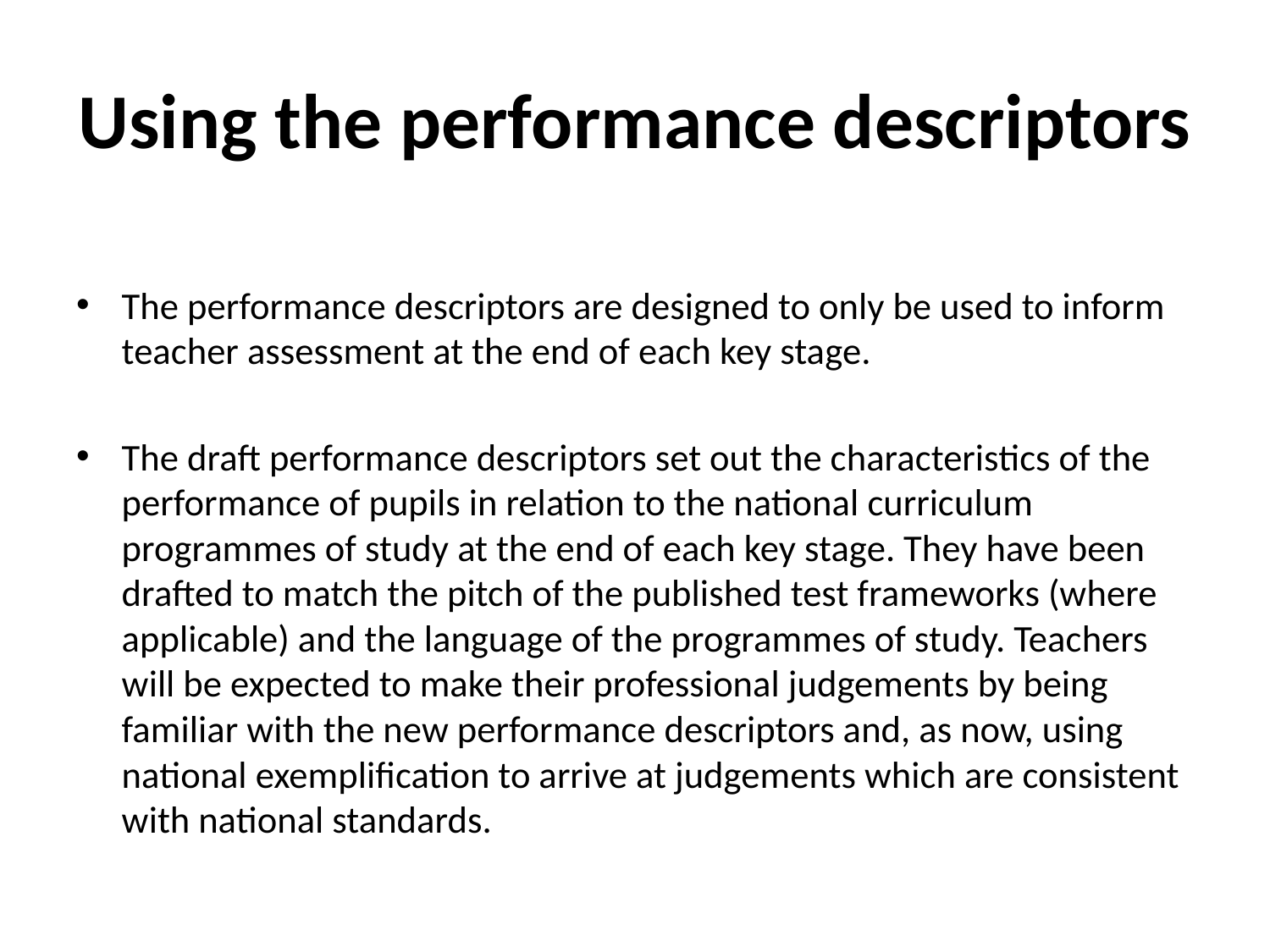

# Using the performance descriptors

The performance descriptors are designed to only be used to inform teacher assessment at the end of each key stage.

The draft performance descriptors set out the characteristics of the performance of pupils in relation to the national curriculum programmes of study at the end of each key stage. They have been drafted to match the pitch of the published test frameworks (where applicable) and the language of the programmes of study. Teachers will be expected to make their professional judgements by being familiar with the new performance descriptors and, as now, using national exemplification to arrive at judgements which are consistent with national standards.